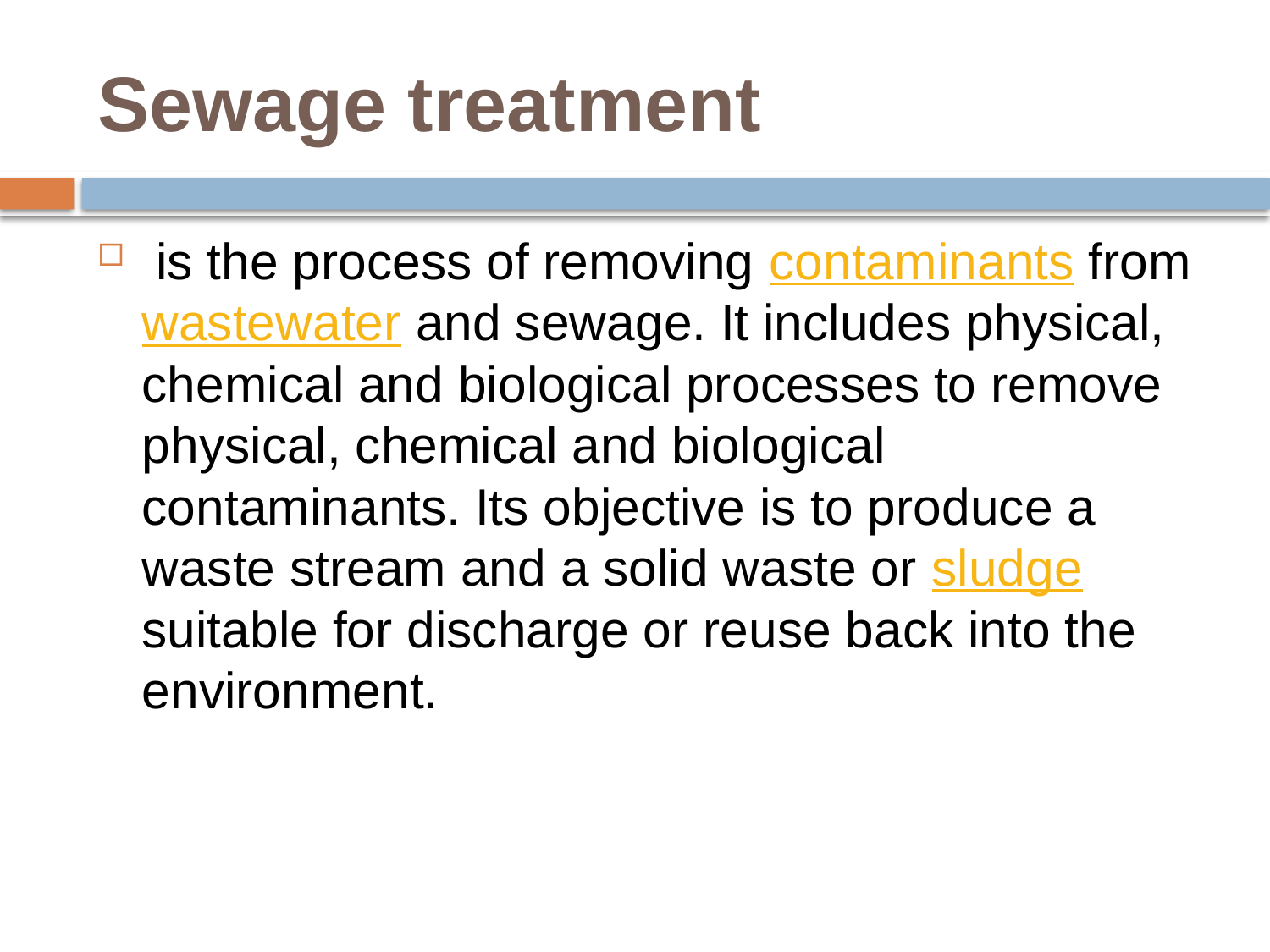

# Sewage treatment
 is the process of removing contaminants from wastewater and sewage. It includes physical, chemical and biological processes to remove physical, chemical and biological contaminants. Its objective is to produce a waste stream and a solid waste or sludge suitable for discharge or reuse back into the environment.